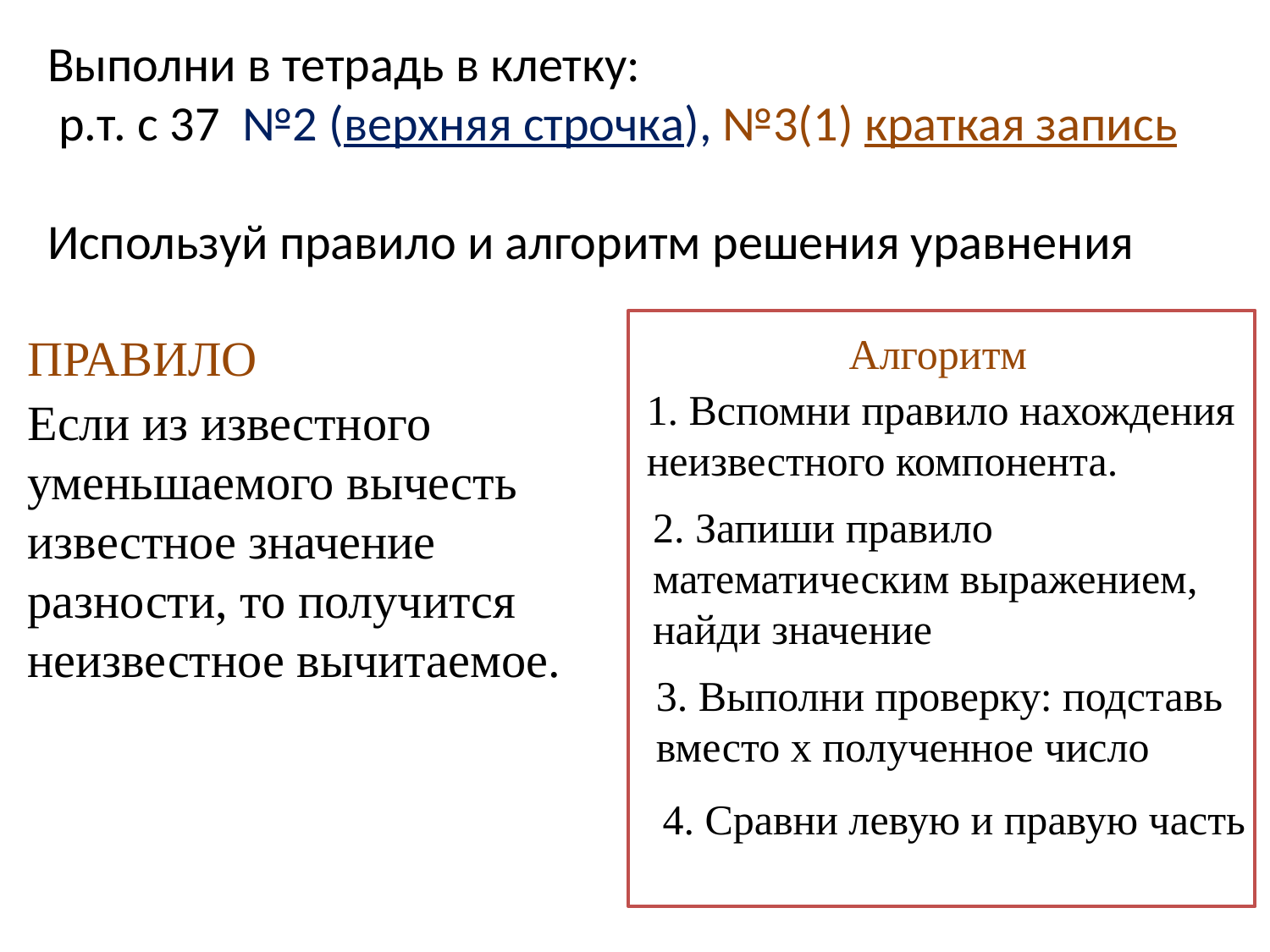

Выполни в тетрадь в клетку:
 р.т. с 37  №2 (верхняя строчка), №3(1) краткая запись

Используй правило и алгоритм решения уравнения

Алгоритм
1. Вспомни правило нахождения неизвестного компонента.
2. Запиши правило математическим выражением, найди значение
3. Выполни проверку: подставь вместо х полученное число
4. Сравни левую и правую часть
ПРАВИЛО
Если из известного уменьшаемого вычесть известное значение разности, то получится неизвестное вычитаемое.